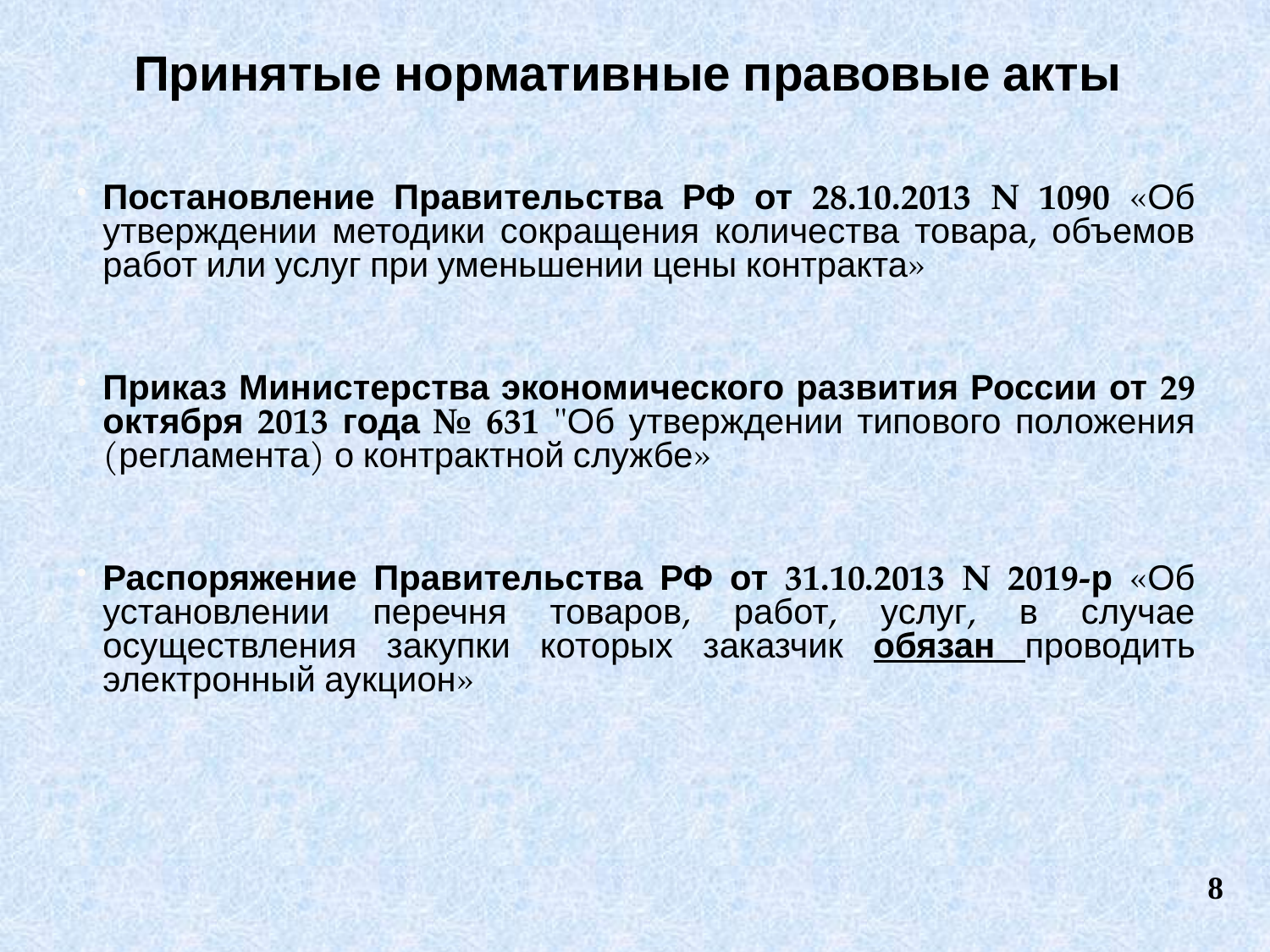

# Принятые нормативные правовые акты
Постановление Правительства РФ от 28.10.2013 N 1090 «Об утверждении методики сокращения количества товара, объемов работ или услуг при уменьшении цены контракта»

Приказ Министерства экономического развития России от 29 октября 2013 года № 631 "Об утверждении типового положения (регламента) о контрактной службе»

Распоряжение Правительства РФ от 31.10.2013 N 2019-р «Об установлении перечня товаров, работ, услуг, в случае осуществления закупки которых заказчик обязан проводить электронный аукцион»
8